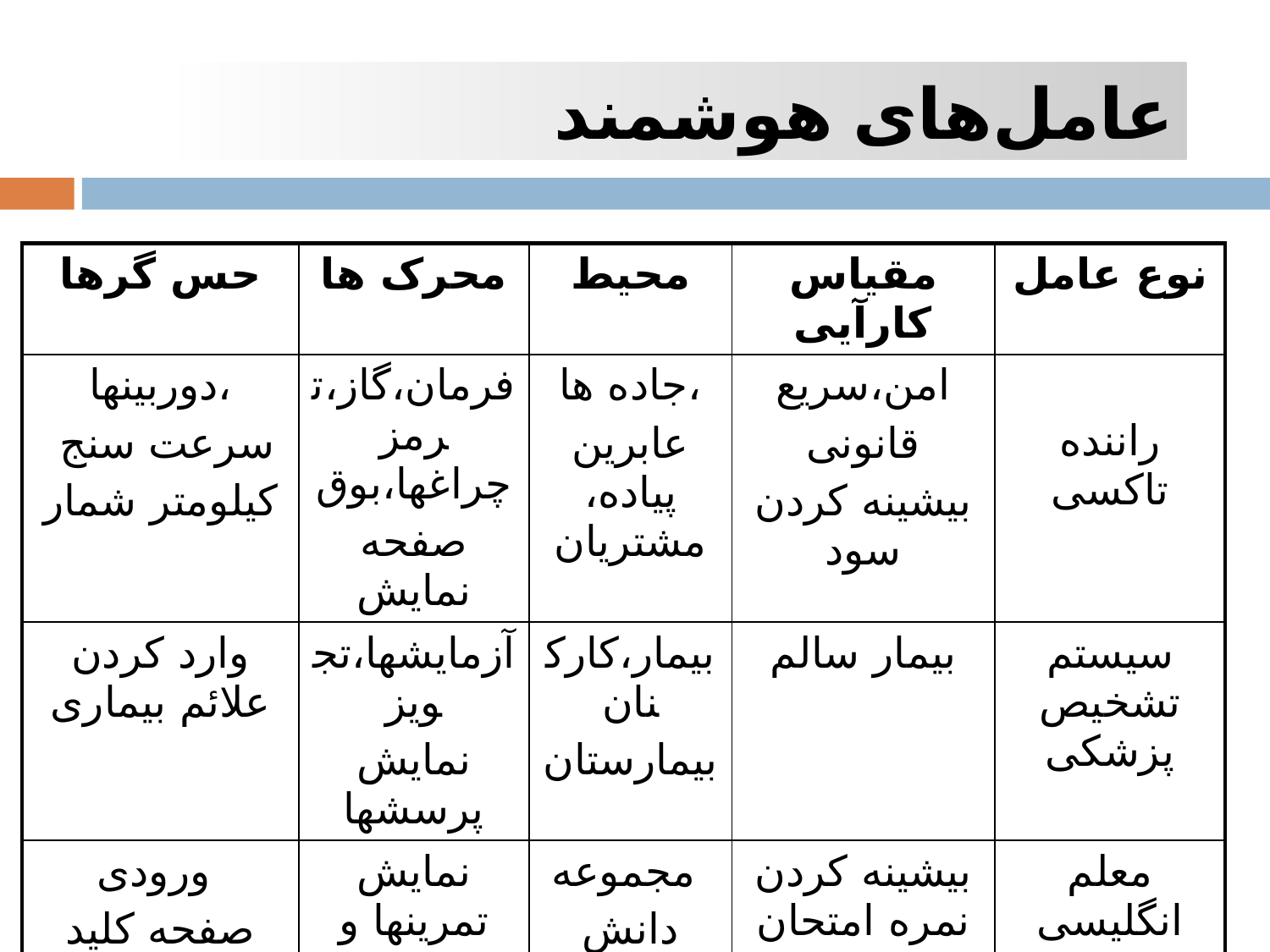

عامل‌های هوشمند
| حس گرها | محرک ها | محیط | مقیاس کارآیی | نوع عامل |
| --- | --- | --- | --- | --- |
| دوربینها، سرعت سنج کیلومتر شمار | فرمان،گاز،ترمز چراغها،بوق صفحه نمایش | جاده ها، عابرین پیاده، مشتریان | امن،سریع قانونی بیشینه کردن سود | راننده تاکسی |
| وارد کردن علائم بیماری | آزمایشها،تجویز نمایش پرسشها | بیمار،کارکنان بیمارستان | بیمار سالم | سیستم تشخیص پزشکی |
| ورودی صفحه کلید | نمایش تمرینها و پیام ها | مجموعه دانش اموزان | بیشینه کردن نمره امتحان دانش اموز | معلم انگلیسی محاوره ای |